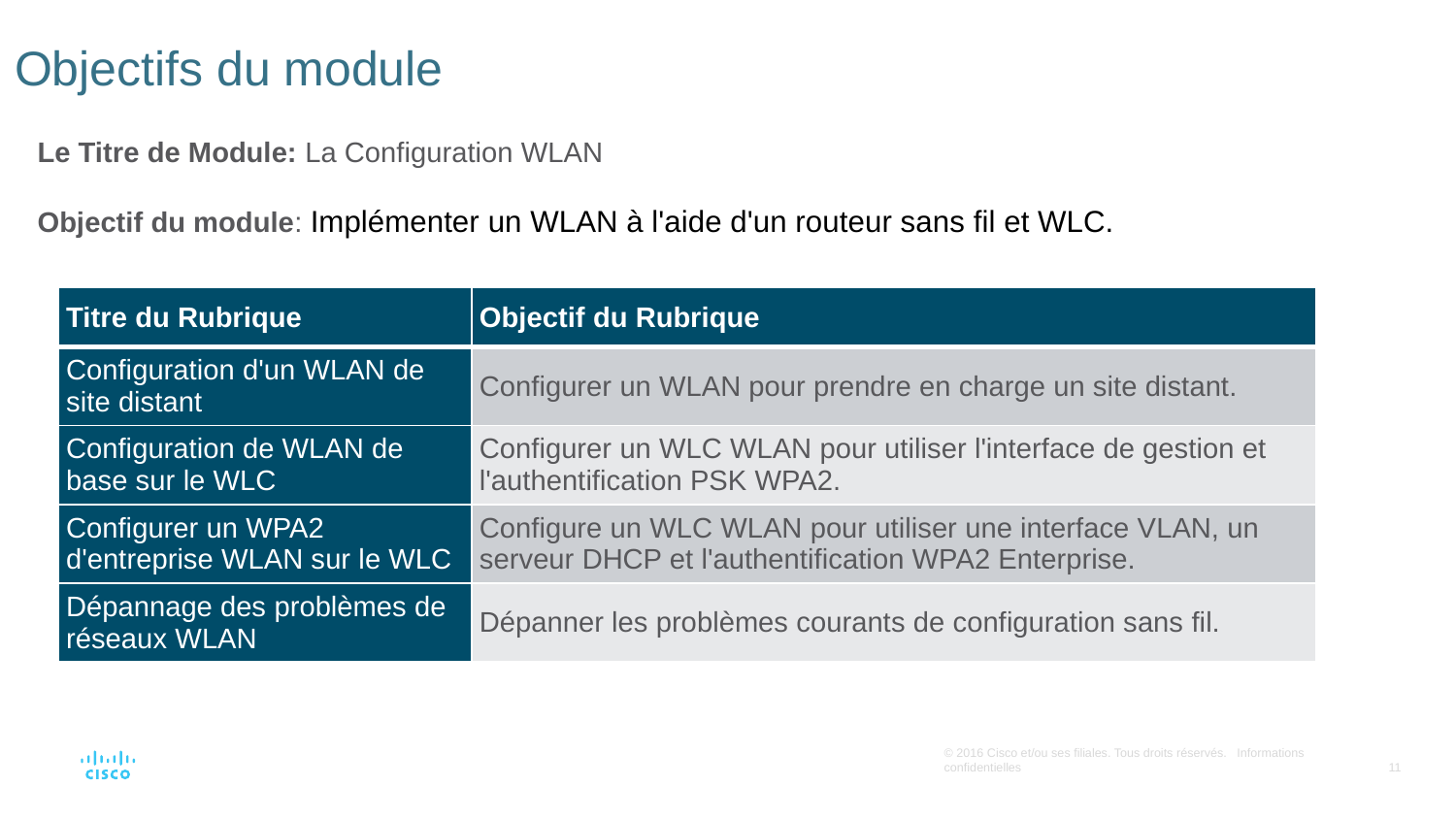

# Objectifs du module
Le Titre de Module: La Configuration WLAN

Objectif du module: Implémenter un WLAN à l'aide d'un routeur sans fil et WLC.

| Titre du Rubrique | Objectif du Rubrique |
| --- | --- |
| Configuration d'un WLAN de site distant | Configurer un WLAN pour prendre en charge un site distant. |
| Configuration de WLAN de base sur le WLC | Configurer un WLC WLAN pour utiliser l'interface de gestion et l'authentification PSK WPA2. |
| Configurer un WPA2 d'entreprise WLAN sur le WLC | Configure un WLC WLAN pour utiliser une interface VLAN, un serveur DHCP et l'authentification WPA2 Enterprise. |
| Dépannage des problèmes de réseaux WLAN | Dépanner les problèmes courants de configuration sans fil. |